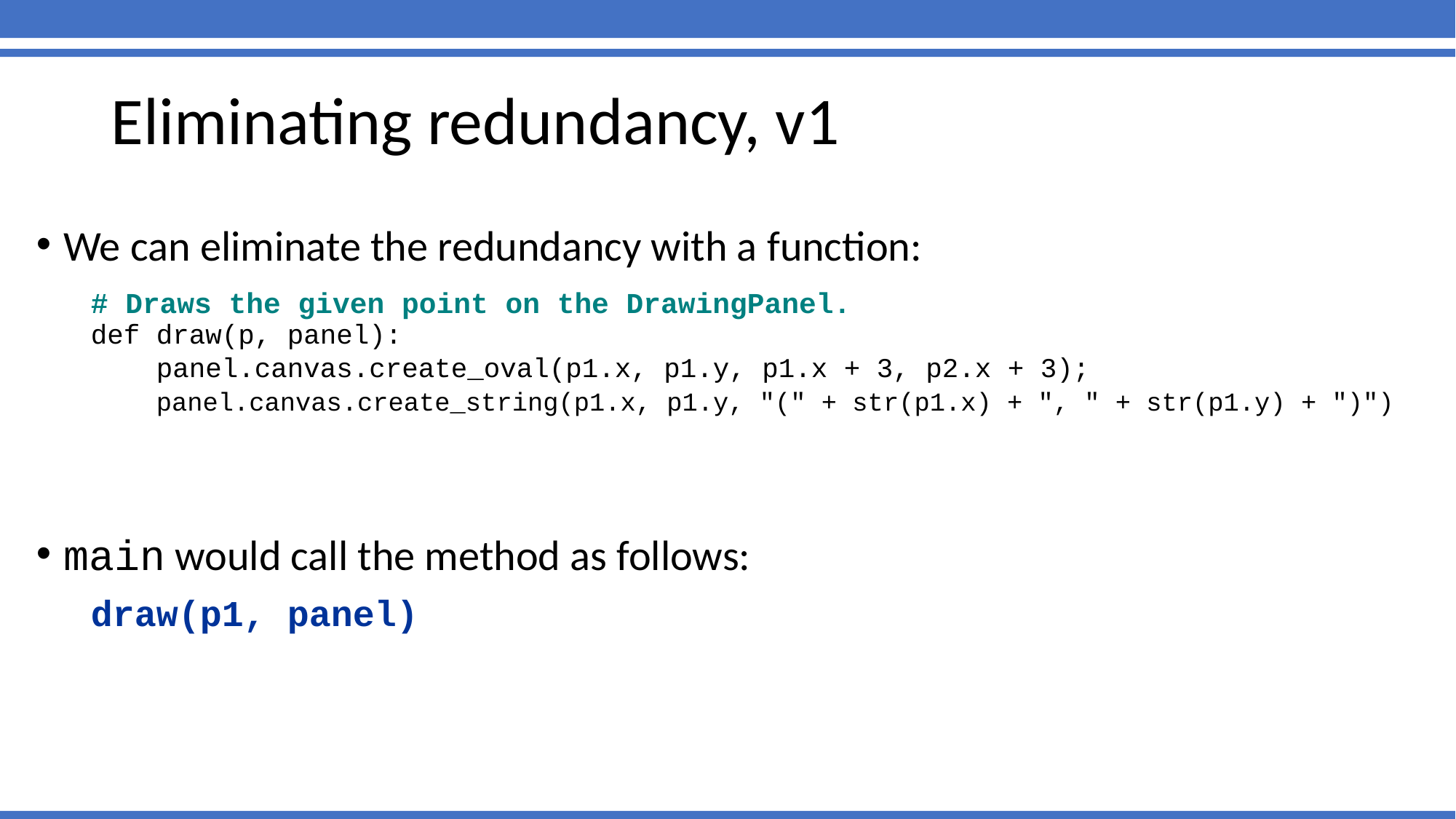

# Eliminating redundancy, v1
We can eliminate the redundancy with a function:

# Draws the given point on the DrawingPanel.
def draw(p, panel):
    panel.canvas.create_oval(p1.x, p1.y, p1.x + 3, p2.x + 3);
    panel.canvas.create_string(p1.x, p1.y, "(" + str(p1.x) + ", " + str(p1.y) + ")")

main would call the method as follows:

draw(p1, panel)